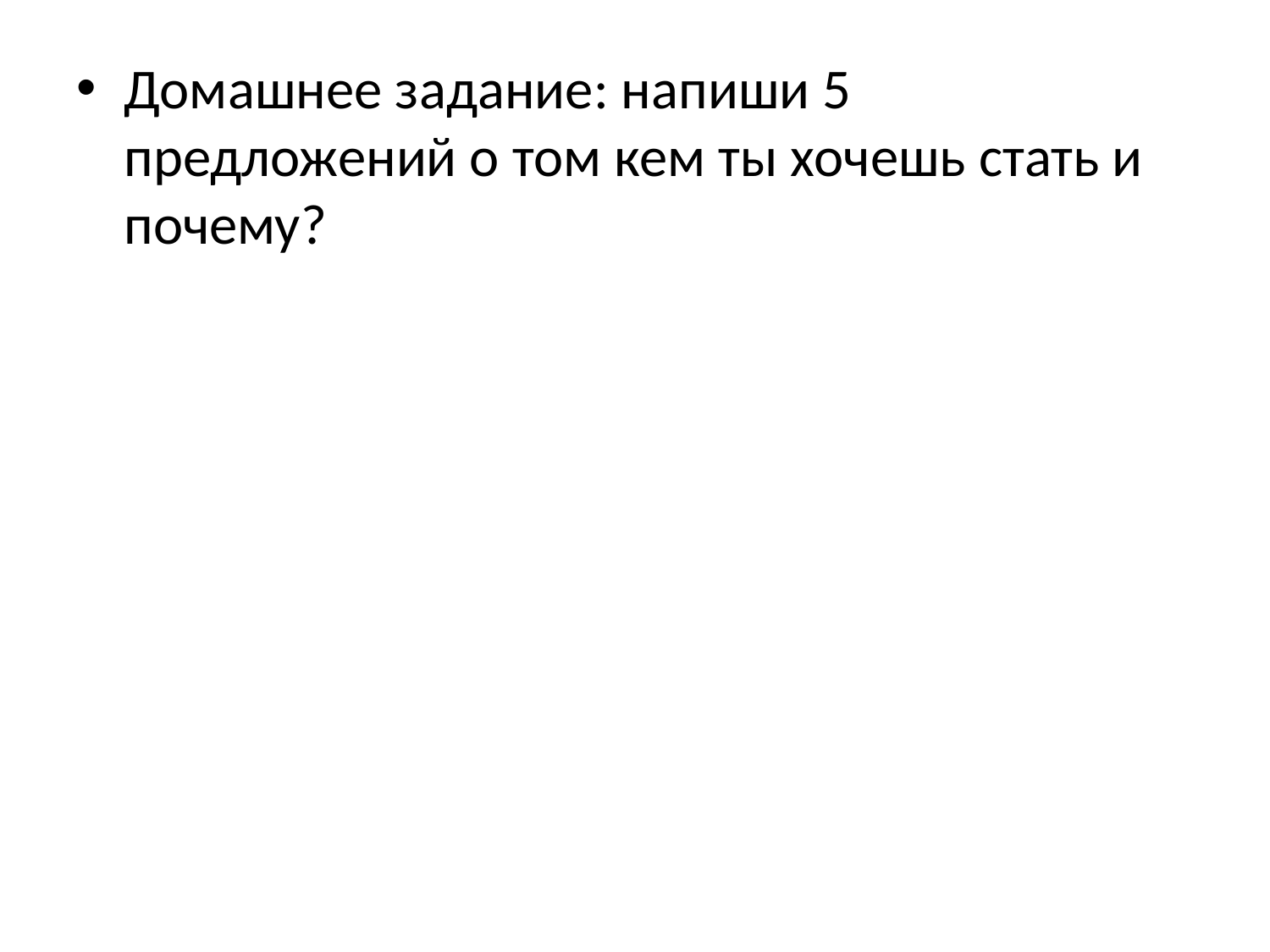

Домашнее задание: напиши 5 предложений о том кем ты хочешь стать и почему?